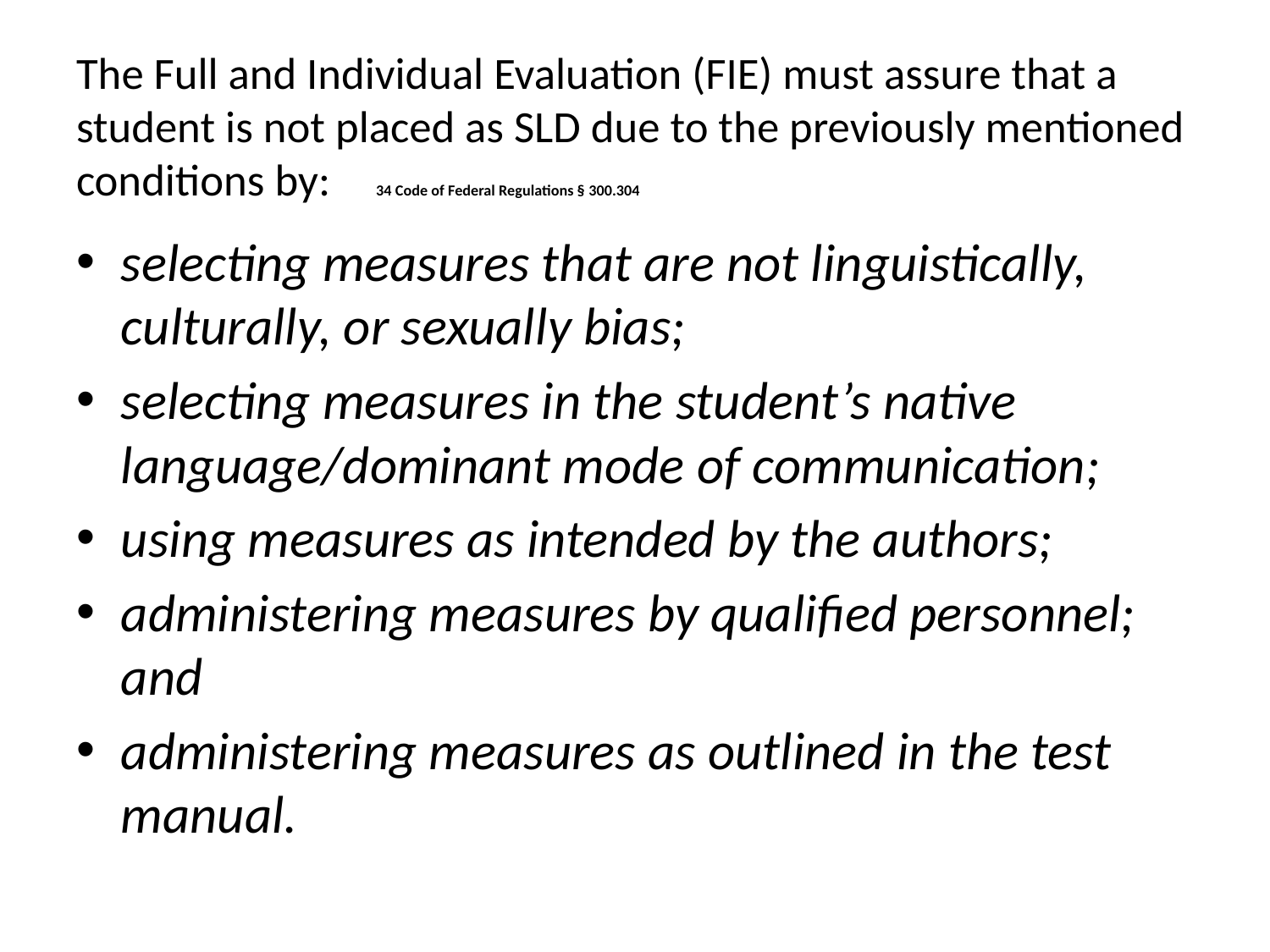

# The Full and Individual Evaluation (FIE) must assure that a student is not placed as SLD due to the previously mentioned conditions by:            34 Code of Federal Regulations § 300.304
selecting measures that are not linguistically, culturally, or sexually bias;
selecting measures in the student’s native language/dominant mode of communication;
using measures as intended by the authors;
administering measures by qualified personnel; and
administering measures as outlined in the test manual.